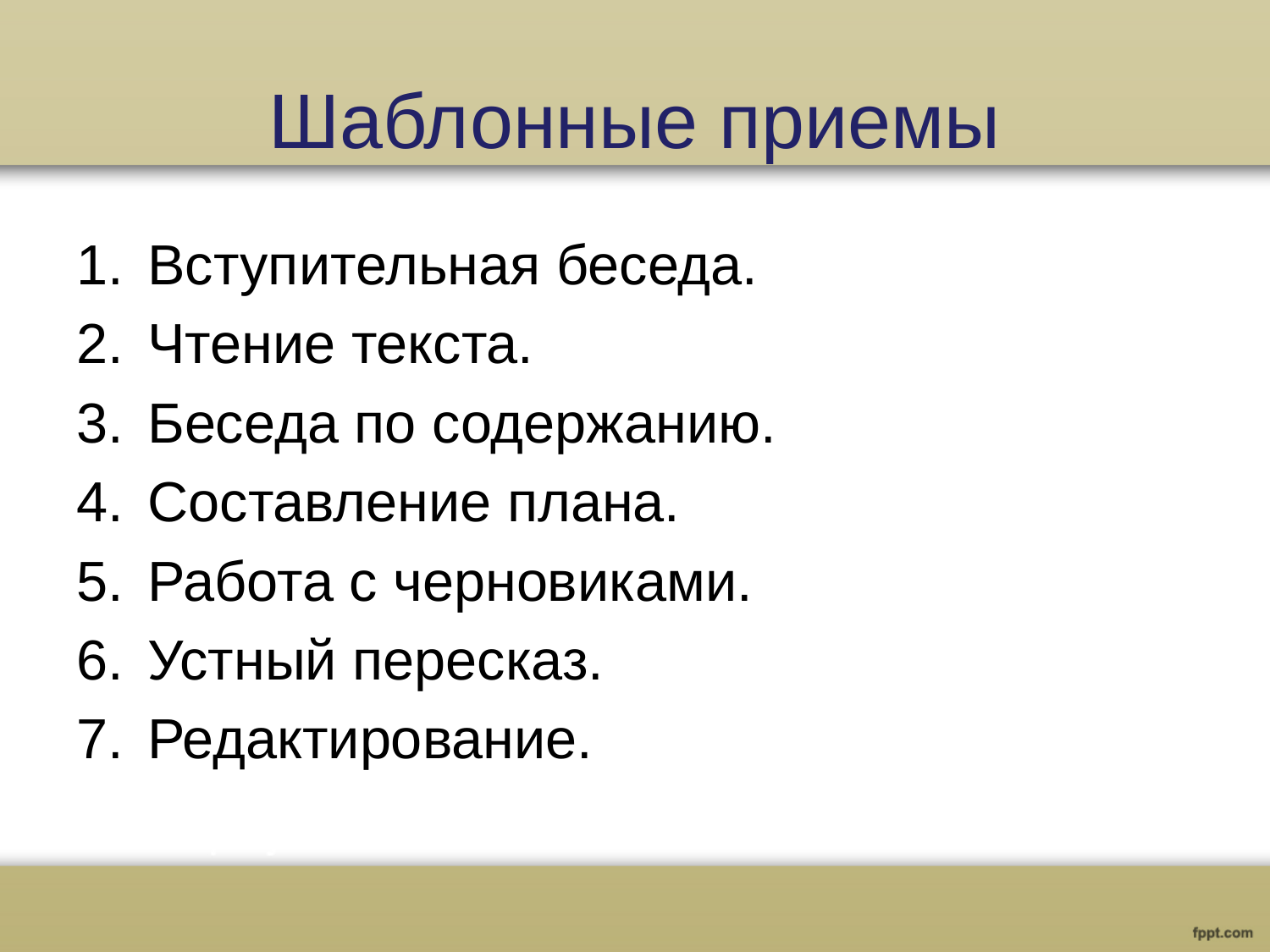

# Шаблонные приемы
Вступительная беседа.
Чтение текста.
Беседа по содержанию.
Составление плана.
Работа с черновиками.
Устный пересказ.
Редактирование.